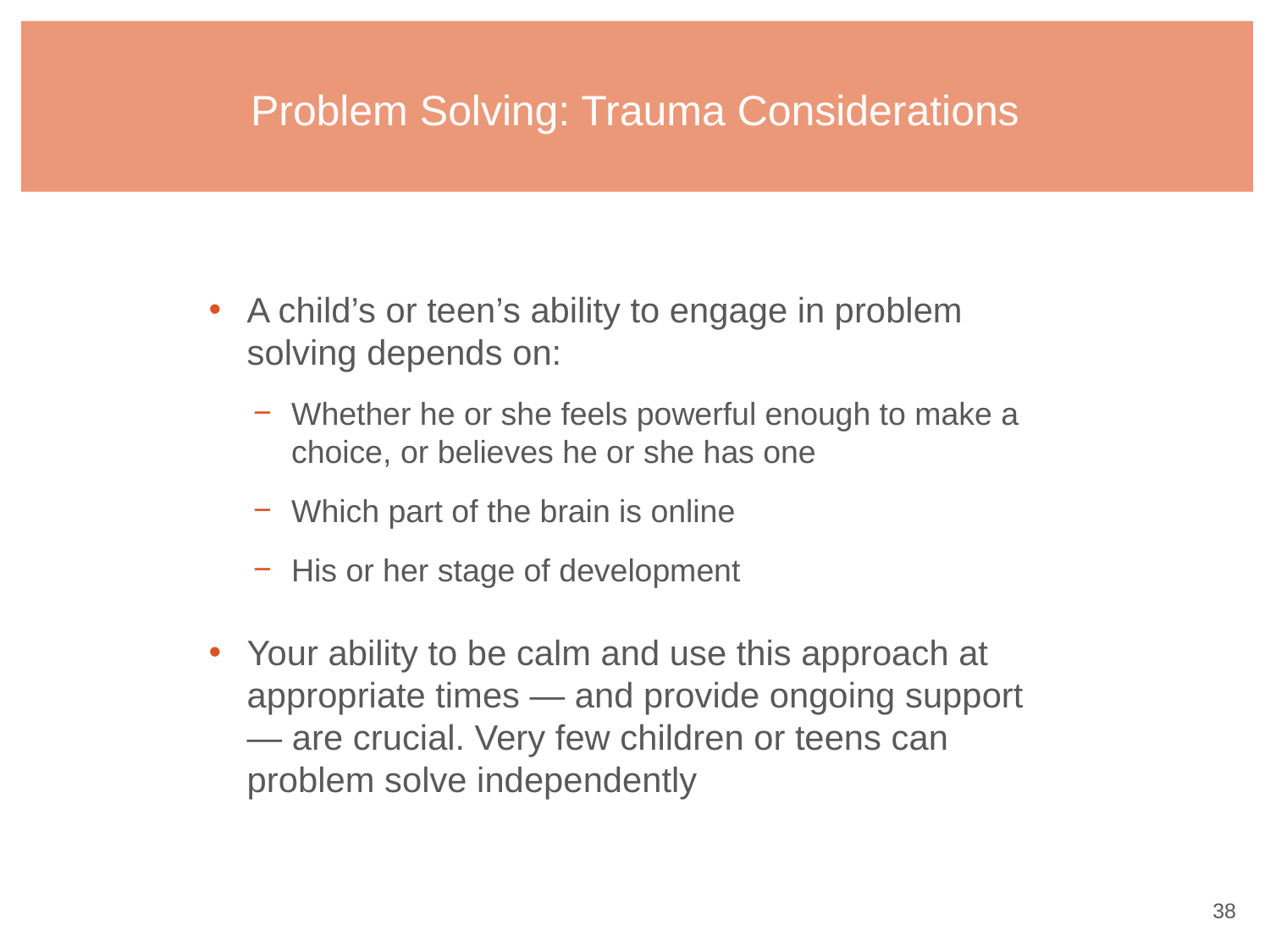

# Problem Solving: Trauma Considerations
A child’s or teen’s ability to engage in problem solving depends on:
Whether he or she feels powerful enough to make a choice, or believes he or she has one
Which part of the brain is online
His or her stage of development
Your ability to be calm and use this approach at appropriate times — and provide ongoing support — are crucial. Very few children or teens can problem solve independently

38